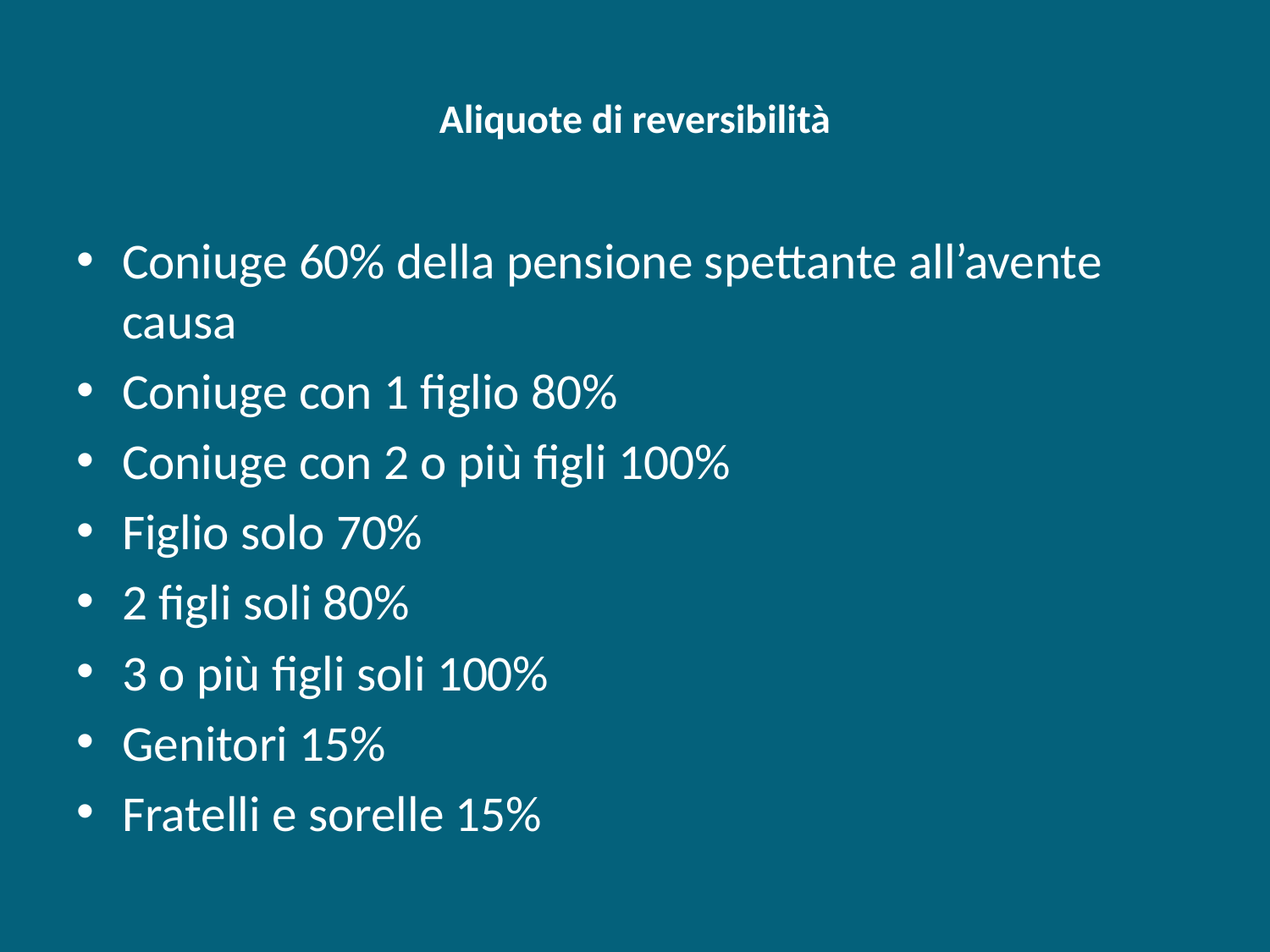

# Aliquote di reversibilità
Coniuge 60% della pensione spettante all’avente causa
Coniuge con 1 figlio 80%
Coniuge con 2 o più figli 100%
Figlio solo 70%
2 figli soli 80%
3 o più figli soli 100%
Genitori 15%
Fratelli e sorelle 15%